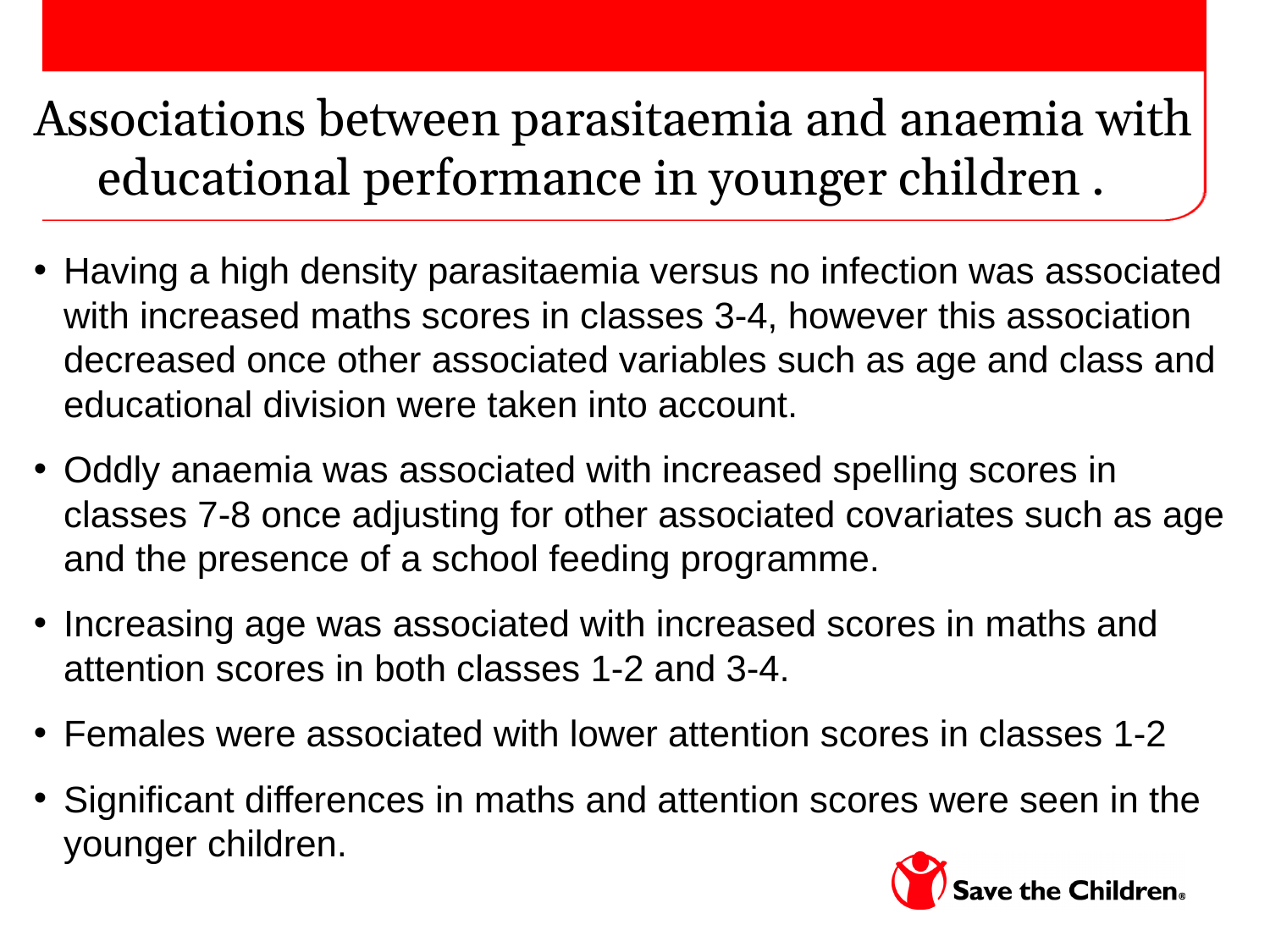

Associations between parasitaemia and anaemia with educational performance in younger children .
Having a high density parasitaemia versus no infection was associated with increased maths scores in classes 3-4, however this association decreased once other associated variables such as age and class and educational division were taken into account.

Oddly anaemia was associated with increased spelling scores in classes 7-8 once adjusting for other associated covariates such as age and the presence of a school feeding programme.

Increasing age was associated with increased scores in maths and attention scores in both classes 1-2 and 3-4.

Females were associated with lower attention scores in classes 1-2

Significant differences in maths and attention scores were seen in the younger children.